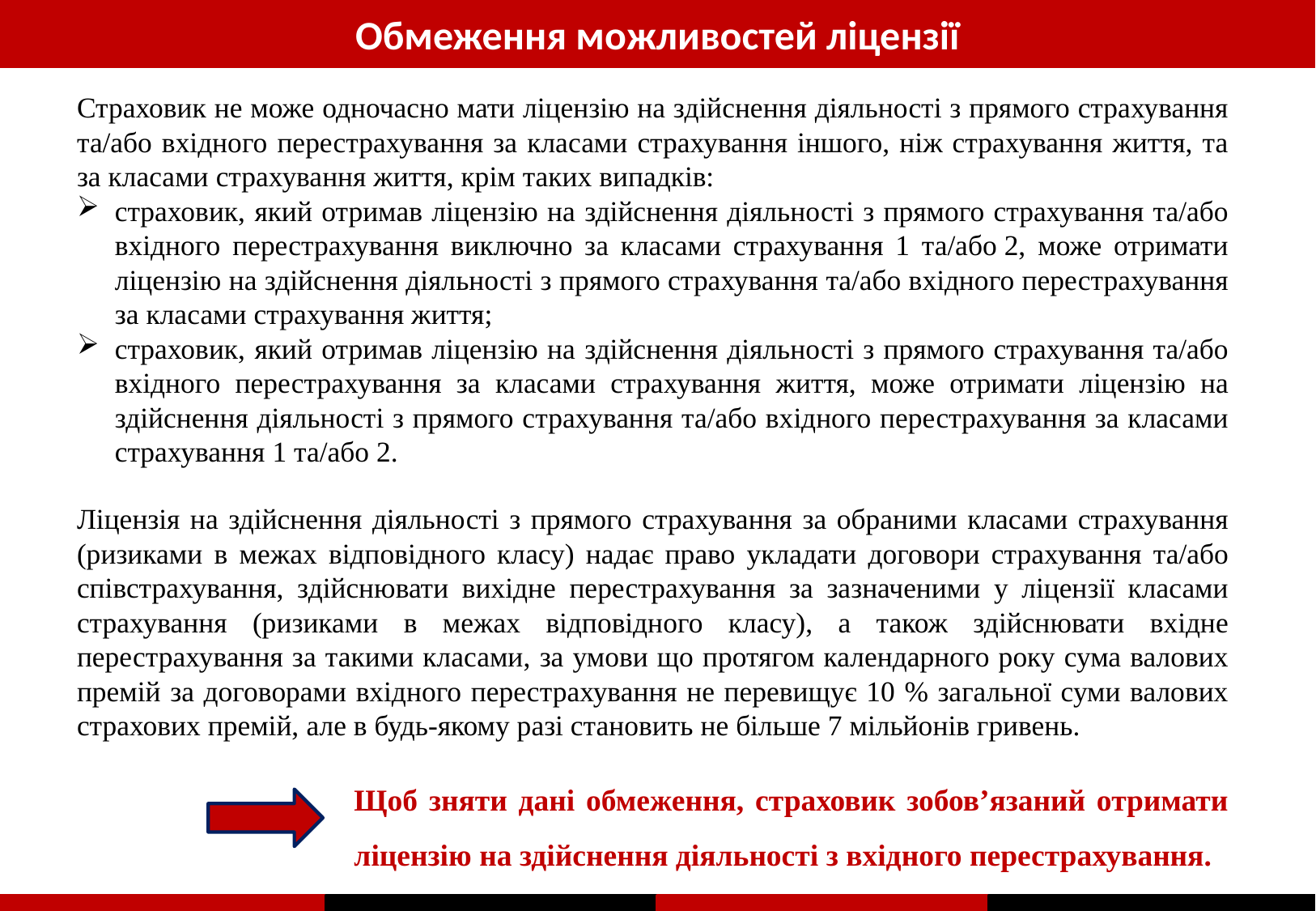

Обмеження можливостей ліцензії
Страховик не може одночасно мати ліцензію на здійснення діяльності з прямого страхування та/або вхідного перестрахування за класами страхування іншого, ніж страхування життя, та за класами страхування життя, крім таких випадків:
страховик, який отримав ліцензію на здійснення діяльності з прямого страхування та/або вхідного перестрахування виключно за класами страхування 1 та/або 2, може отримати ліцензію на здійснення діяльності з прямого страхування та/або вхідного перестрахування за класами страхування життя;
страховик, який отримав ліцензію на здійснення діяльності з прямого страхування та/або вхідного перестрахування за класами страхування життя, може отримати ліцензію на здійснення діяльності з прямого страхування та/або вхідного перестрахування за класами страхування 1 та/або 2.
Ліцензія на здійснення діяльності з прямого страхування за обраними класами страхування (ризиками в межах відповідного класу) надає право укладати договори страхування та/або співстрахування, здійснювати вихідне перестрахування за зазначеними у ліцензії класами страхування (ризиками в межах відповідного класу), а також здійснювати вхідне перестрахування за такими класами, за умови що протягом календарного року сума валових премій за договорами вхідного перестрахування не перевищує 10 % загальної суми валових страхових премій, але в будь-якому разі становить не більше 7 мільйонів гривень.
Щоб зняти дані обмеження, страховик зобов’язаний отримати ліцензію на здійснення діяльності з вхідного перестрахування.